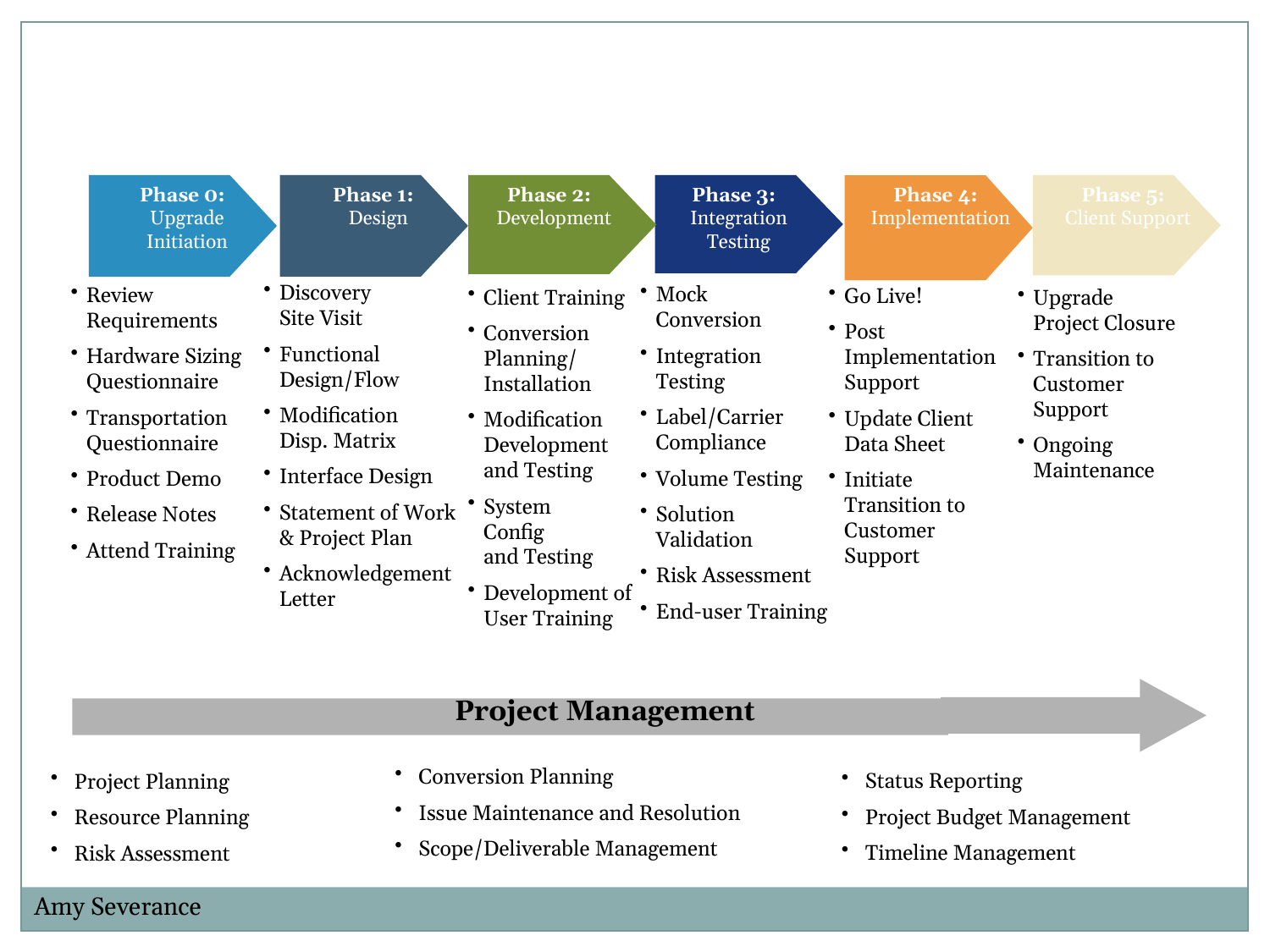

Phase 0:
Upgrade
Initiation
Phase 1:
Design
Phase 2:
Development
Phase 3:
Integration Testing
Phase 4:
Implementation
Phase 5:
Client Support
Discovery
Site Visit
Functional Design/Flow
Modification
Disp. Matrix
Interface Design
Statement of Work
& Project Plan
Acknowledgement Letter

Mock
Conversion
Integration
Testing
Label/Carrier Compliance
Volume Testing
Solution
Validation
Risk Assessment
End-user Training
Review Requirements
Hardware Sizing Questionnaire
Transportation Questionnaire
Product Demo
Release Notes
Attend Training

Go Live!
Post Implementation
Support
Update Client Data Sheet
Initiate Transition to Customer Support
Client Training
Conversion Planning/  Installation
Modification
Development
and Testing
System
Config
and Testing
Development of User Training

Upgrade Project Closure
Transition to Customer Support
Ongoing Maintenance

Project Management

Conversion Planning
Issue Maintenance and Resolution
Scope/Deliverable Management
Status Reporting
Project Budget Management
Timeline Management
Project Planning
Resource Planning
Risk Assessment

Amy Severance